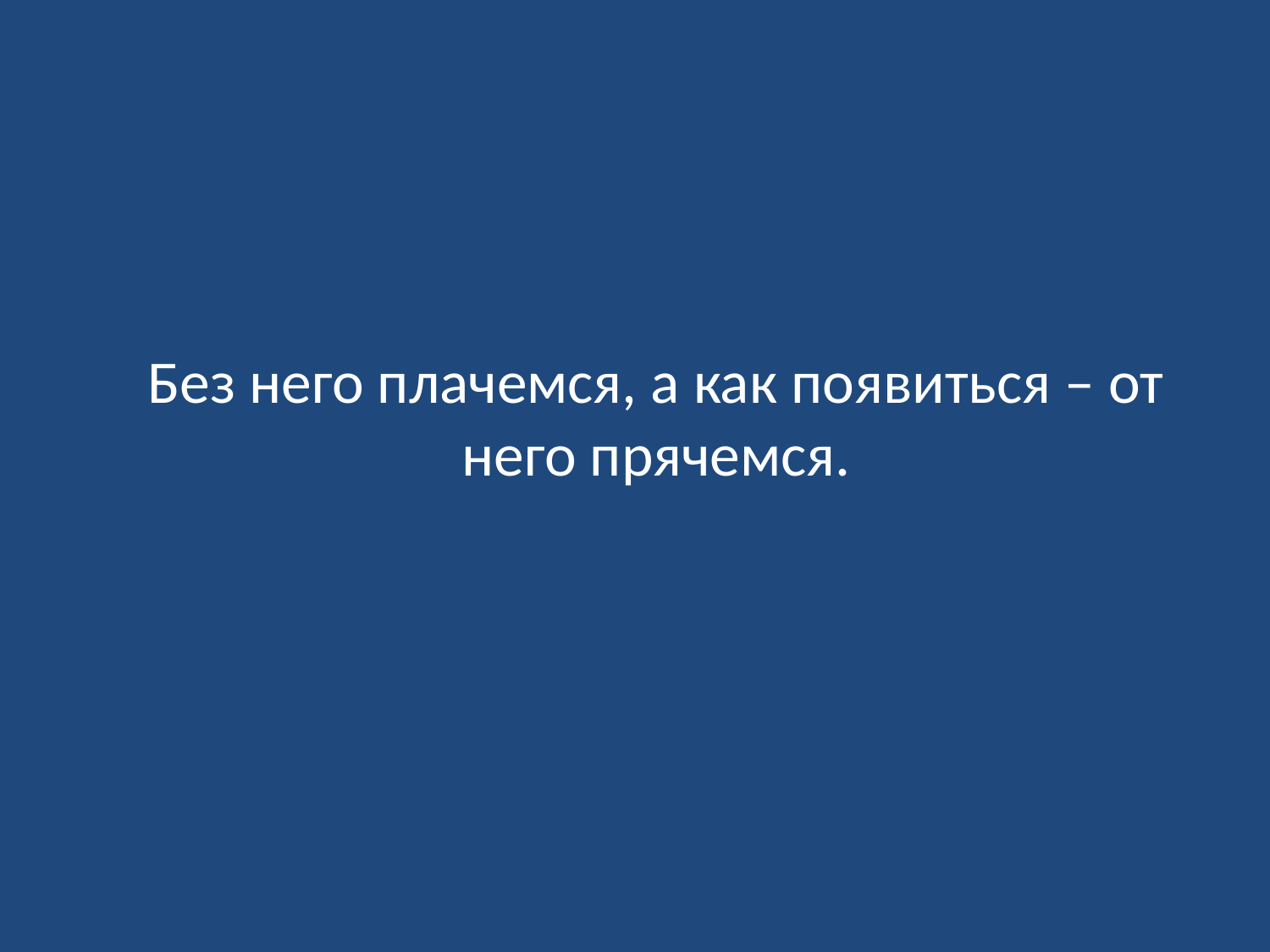

# Без него плачемся, а как появиться – от него прячемся.